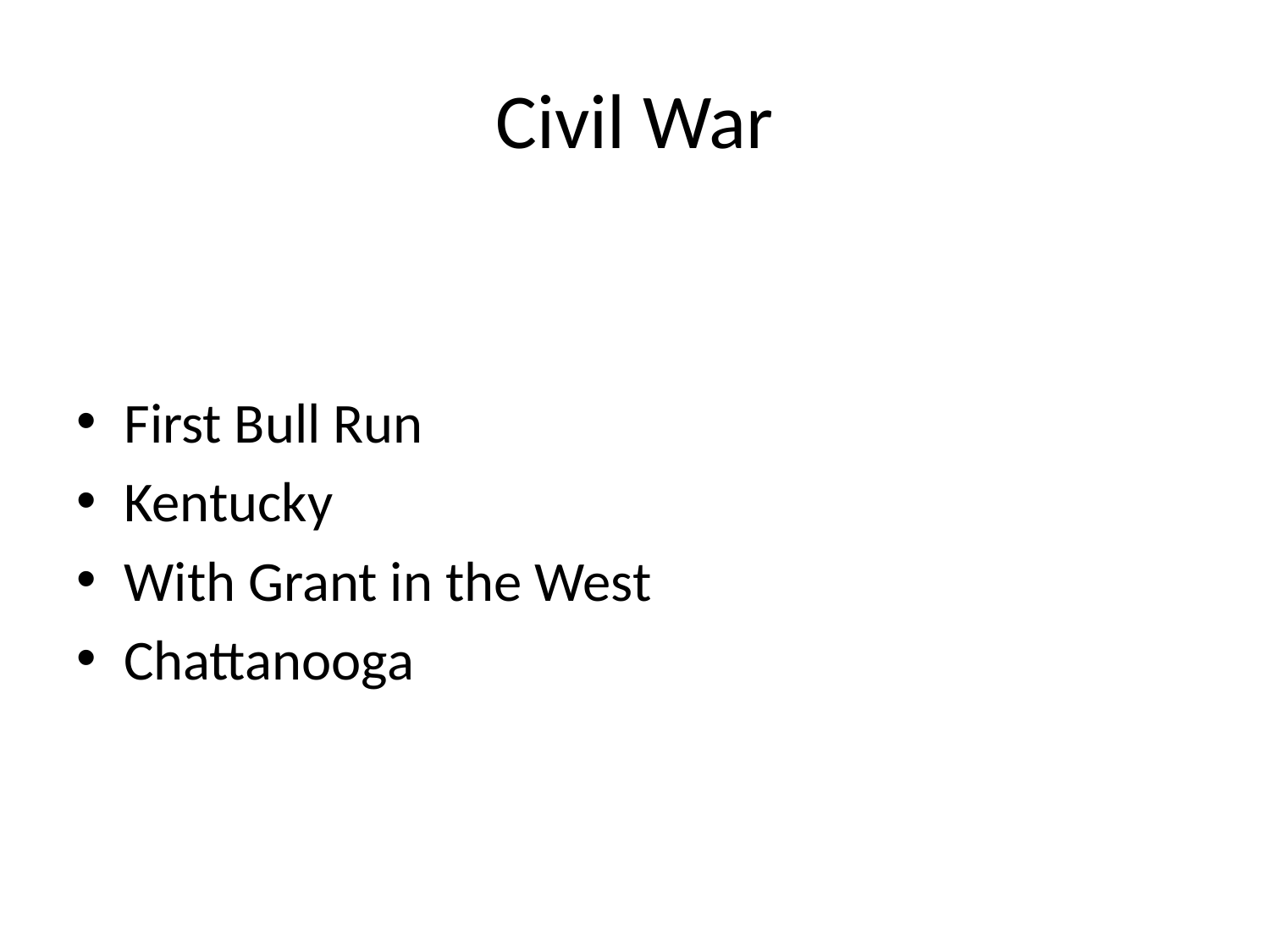

# Civil War

First Bull Run
Kentucky
With Grant in the West
Chattanooga